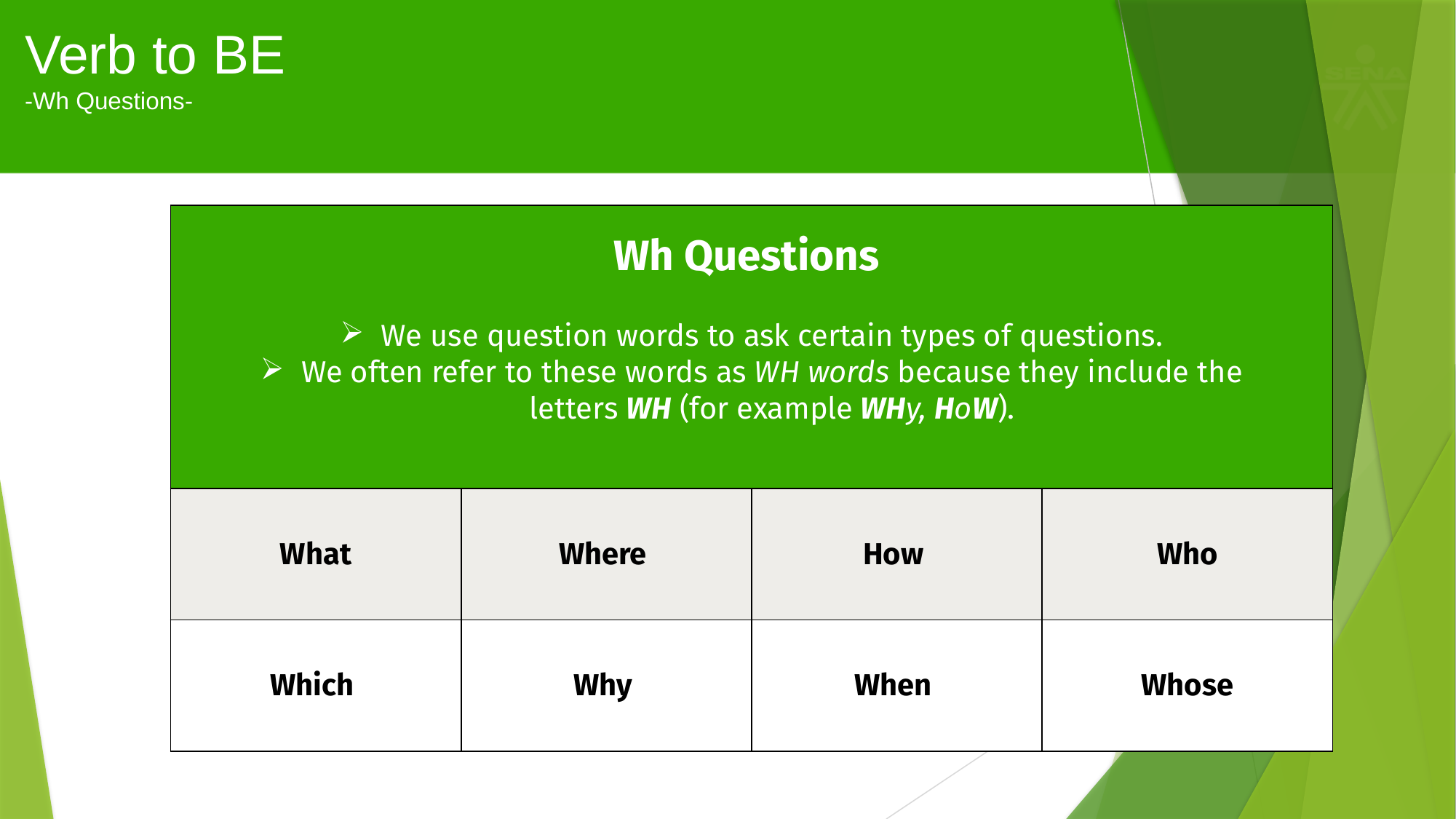

# Verb to BE -Wh Questions-
| Wh Questions We use question words to ask certain types of questions. We often refer to these words as WH words because they include the letters WH (for example WHy, HoW). |  |  |  |
| --- | --- | --- | --- |
| What | Where | How | Who |
| Which | Why | When | Whose |